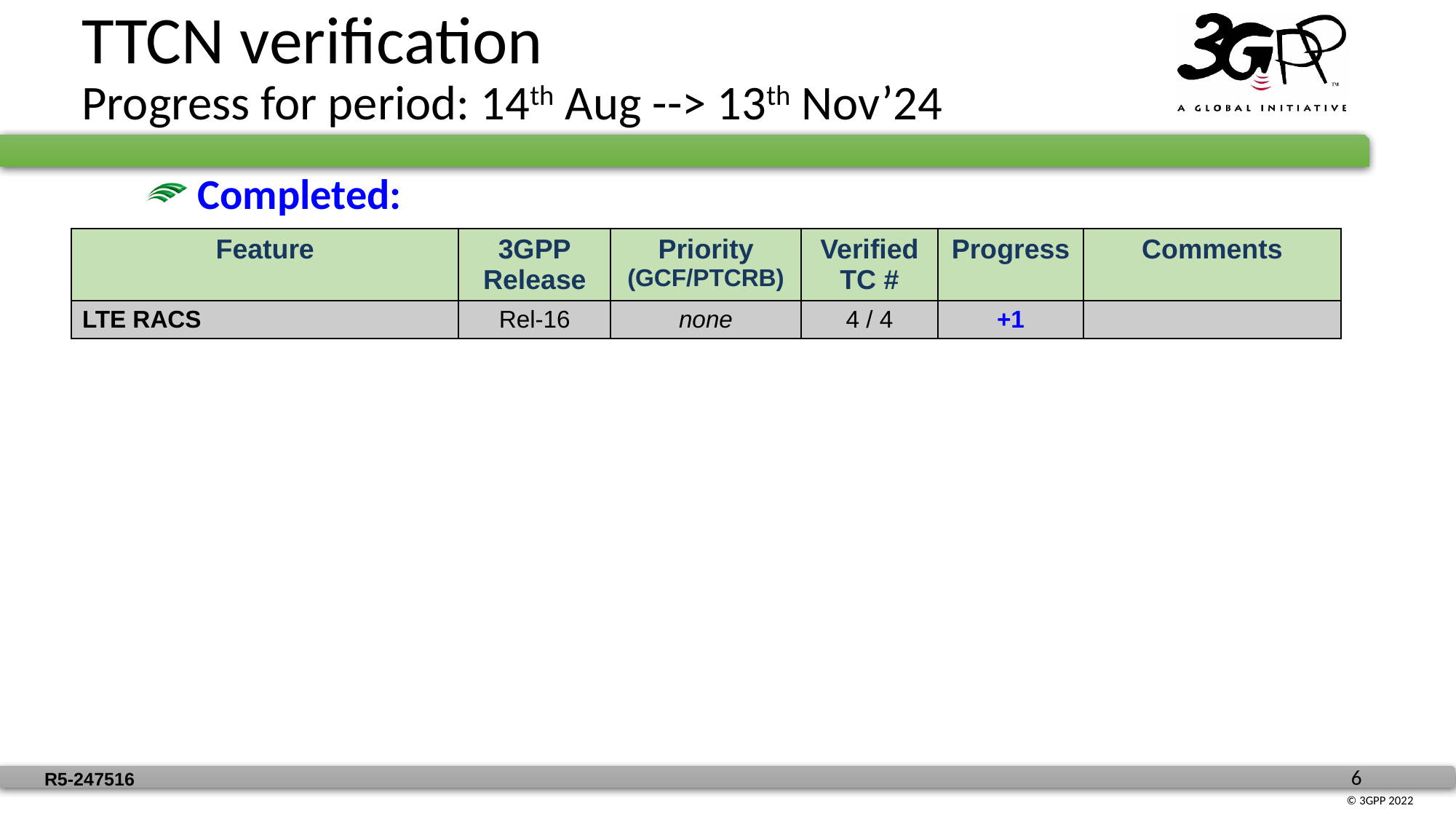

# TTCN verification Progress for period: 14th Aug --> 13th Nov’24
 Completed:

| Feature | 3GPP Release | Priority (GCF/PTCRB) | Verified TC # | Progress | Comments |
| --- | --- | --- | --- | --- | --- |
| LTE RACS | Rel-16 | none | 4 / 4 | +1 |  |